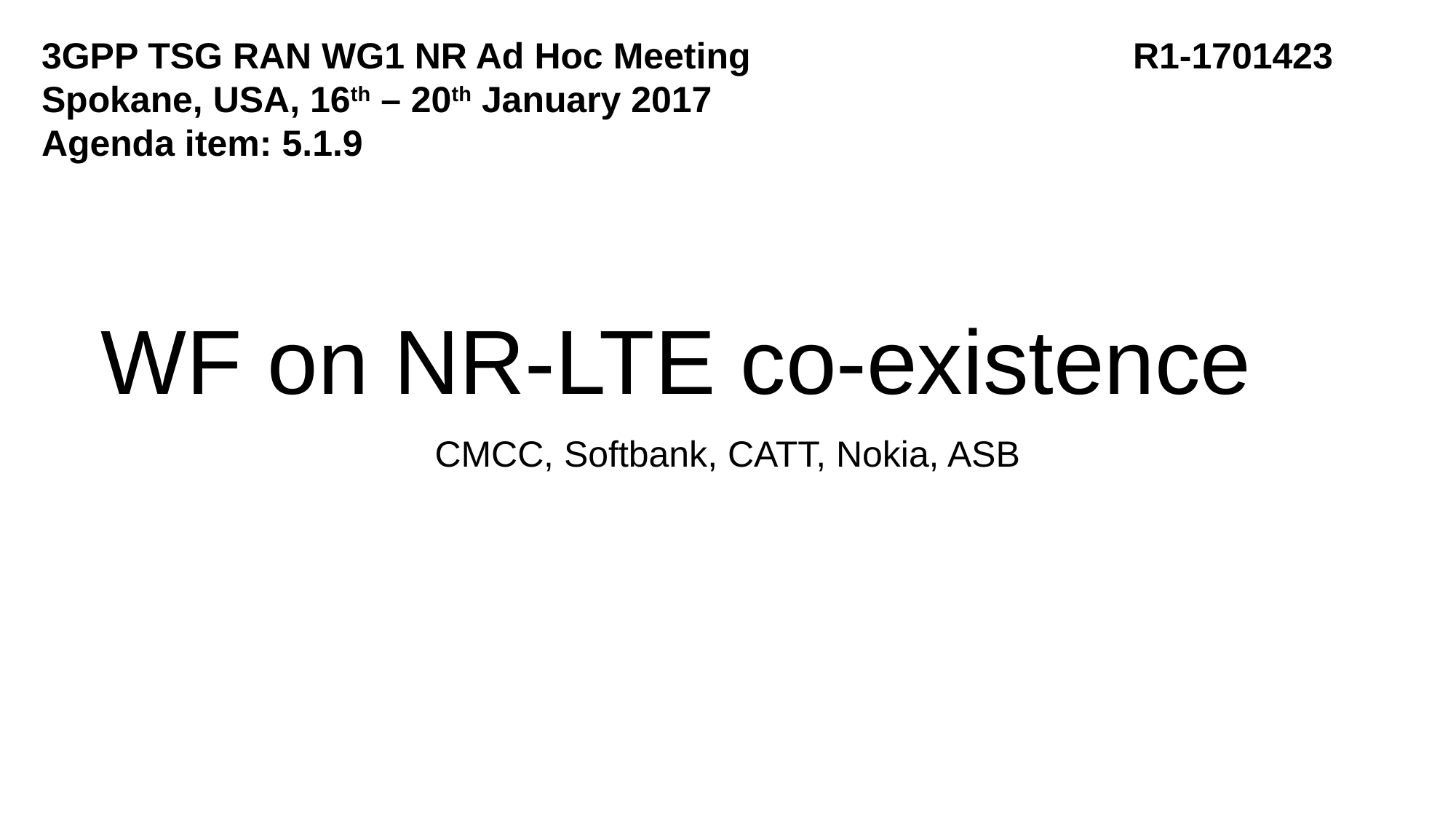

3GPP TSG RAN WG1 NR Ad Hoc Meeting				R1-1701423
Spokane, USA, 16th – 20th January 2017
Agenda item: 5.1.9
# WF on NR-LTE co-existence
CMCC, Softbank, CATT, Nokia, ASB